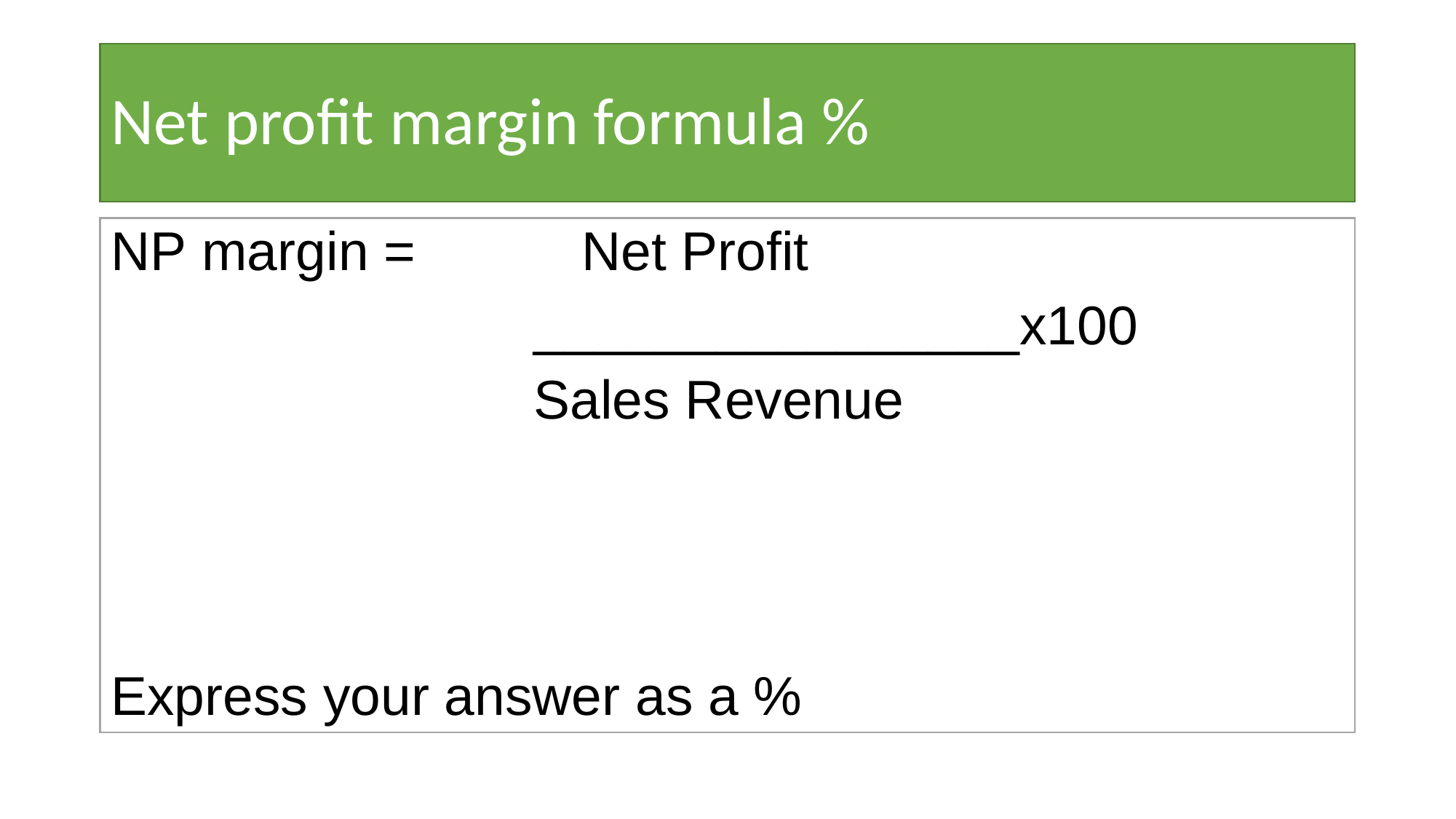

# Net profit margin formula %
NP margin =           Net Profit
                            ________________x100
                            Sales Revenue

Express your answer as a %